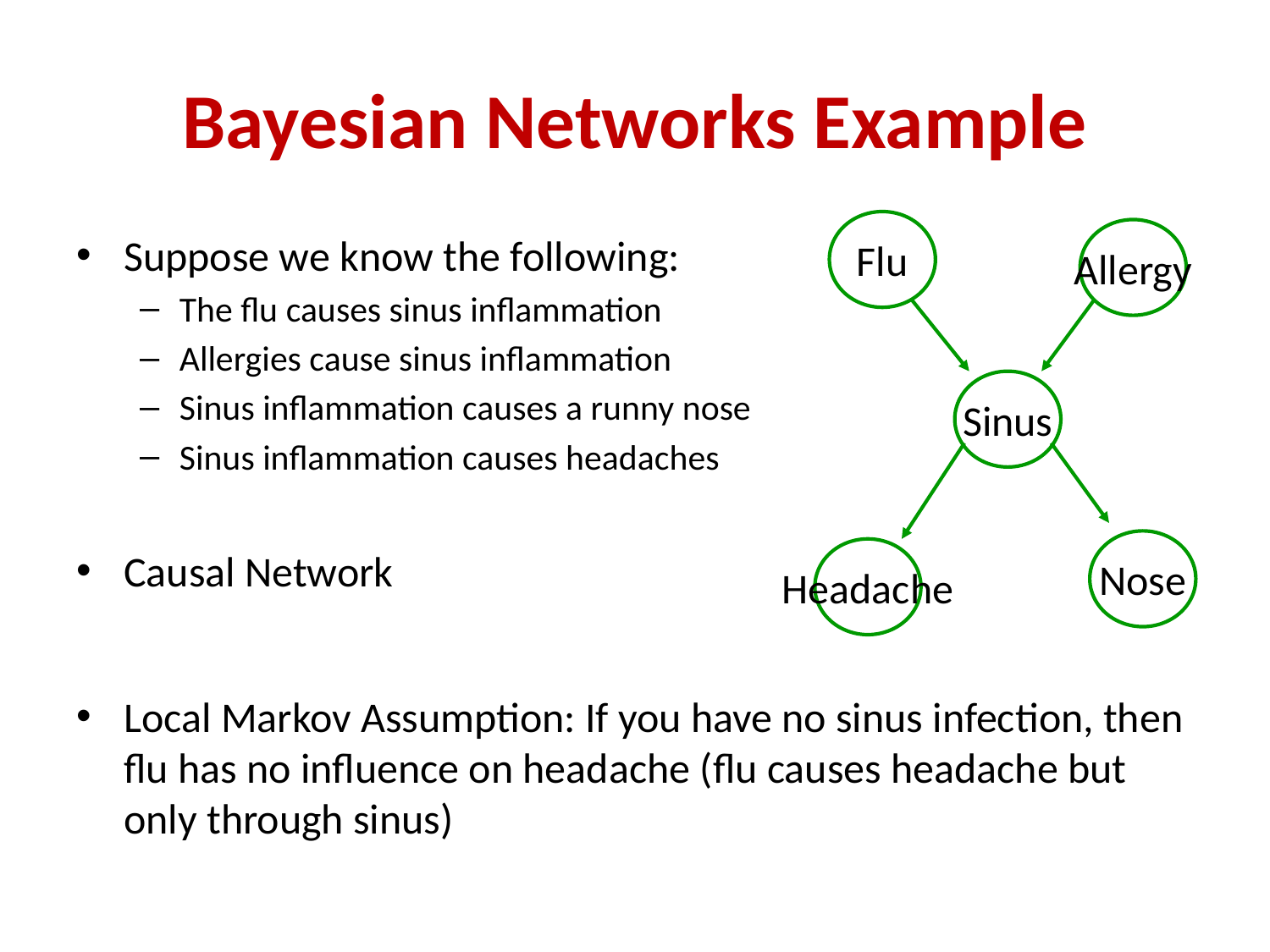

# Bayesian Networks Example
Flu
Allergy

Sinus

Nose
Headache
Suppose we know the following:
The flu causes sinus inflammation
Allergies cause sinus inflammation
Sinus inflammation causes a runny nose
Sinus inflammation causes headaches

Causal Network

Local Markov Assumption: If you have no sinus infection, then flu has no influence on headache (flu causes headache but only through sinus)